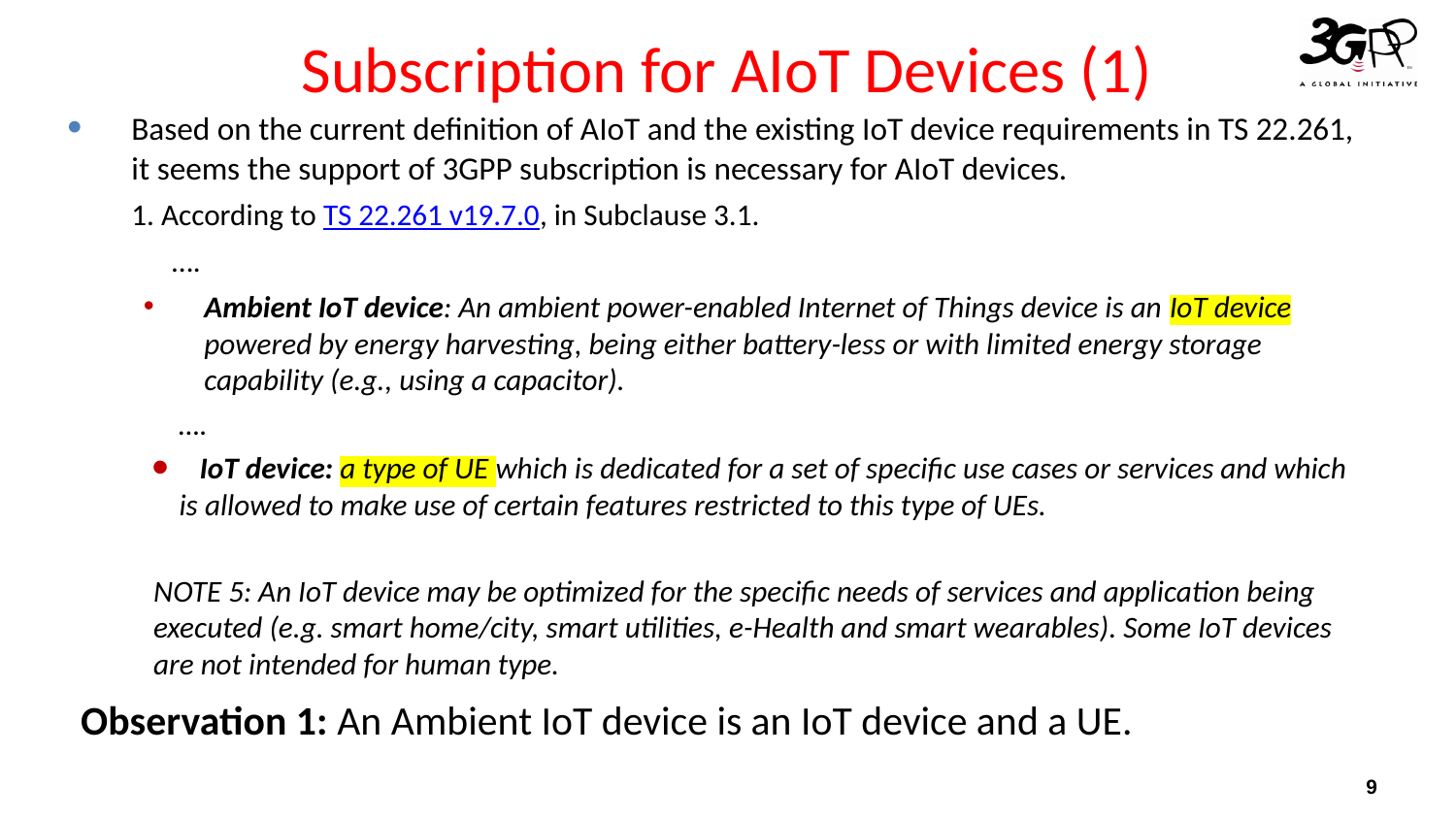

# Subscription for AIoT Devices (1)
Based on the current definition of AIoT and the existing IoT device requirements in TS 22.261,  it seems the support of 3GPP subscription is necessary for AIoT devices.
1. According to TS 22.261 v19.7.0, in Subclause 3.1.
      ….
Ambient IoT device: An ambient power-enabled Internet of Things device is an IoT device powered by energy harvesting, being either battery-less or with limited energy storage capability (e.g., using a capacitor).
    ….
   IoT device: a type of UE which is dedicated for a set of specific use cases or services and which is allowed to make use of certain features restricted to this type of UEs.

NOTE 5: An IoT device may be optimized for the specific needs of services and application being executed (e.g. smart home/city, smart utilities, e-Health and smart wearables). Some IoT devices are not intended for human type.
Observation 1: An Ambient IoT device is an IoT device and a UE.